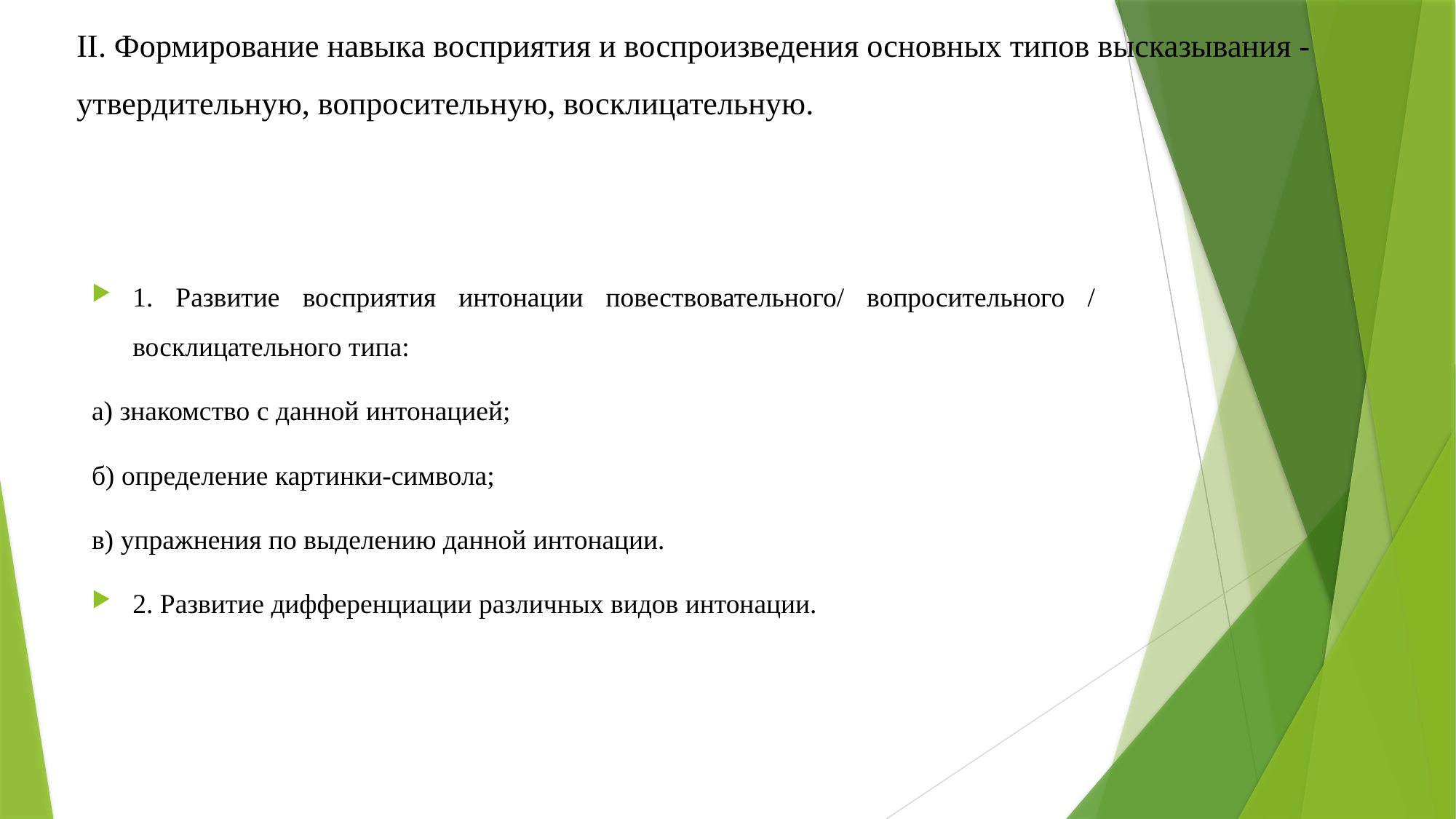

# II. Формирование навыка восприятия и воспроизведения основных типов высказывания - утвердительную, вопросительную, восклицательную.
1. Развитие восприятия интонации повествовательного/ вопросительного / восклицательного типа:
а) знакомство с данной интонацией;
б) определение картинки-символа;
в) упражнения по выделению данной интонации.
2. Развитие дифференциации различных видов интонации.